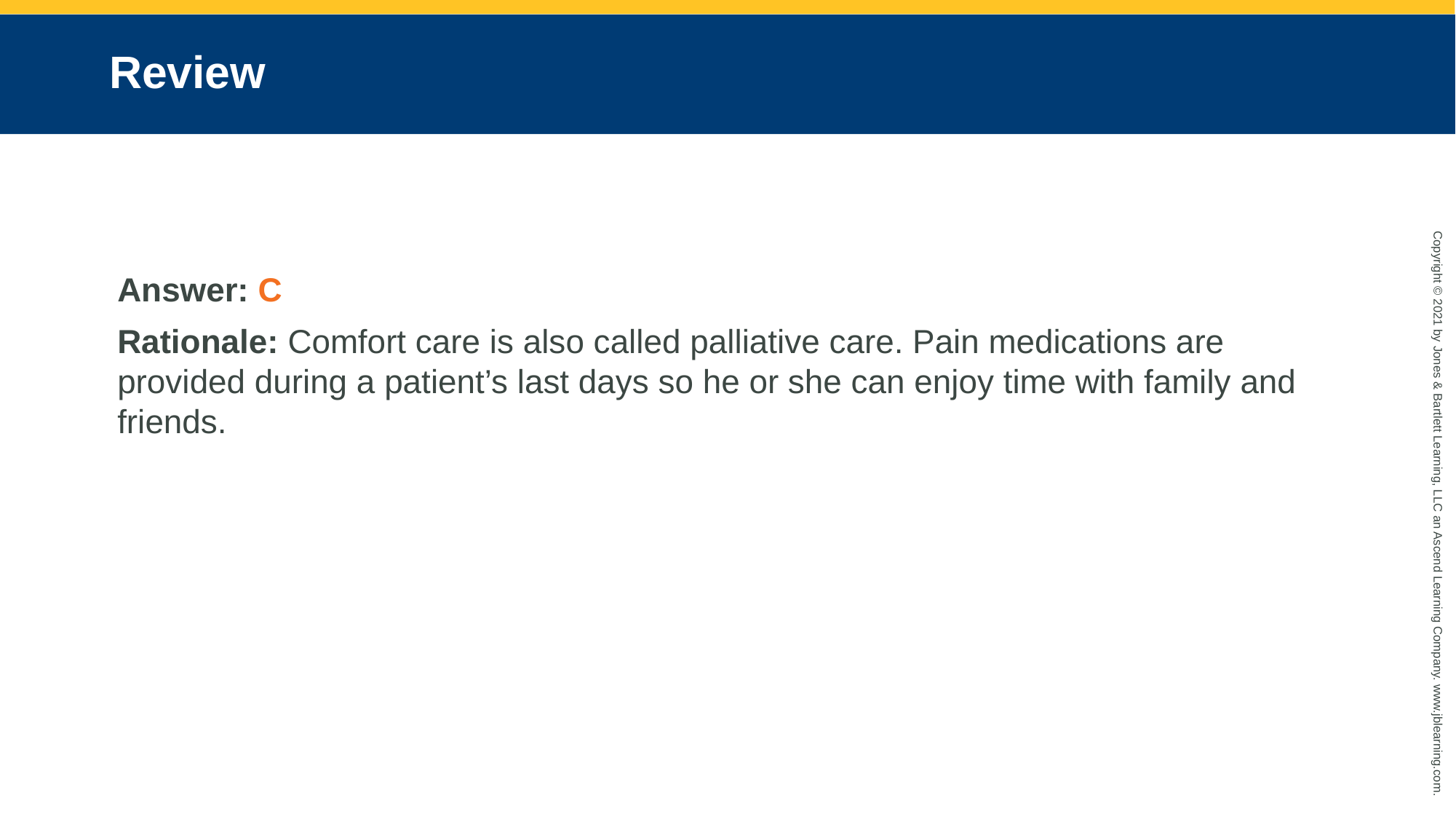

# Review
Answer: C
Rationale: Comfort care is also called palliative care. Pain medications are provided during a patient’s last days so he or she can enjoy time with family and friends.